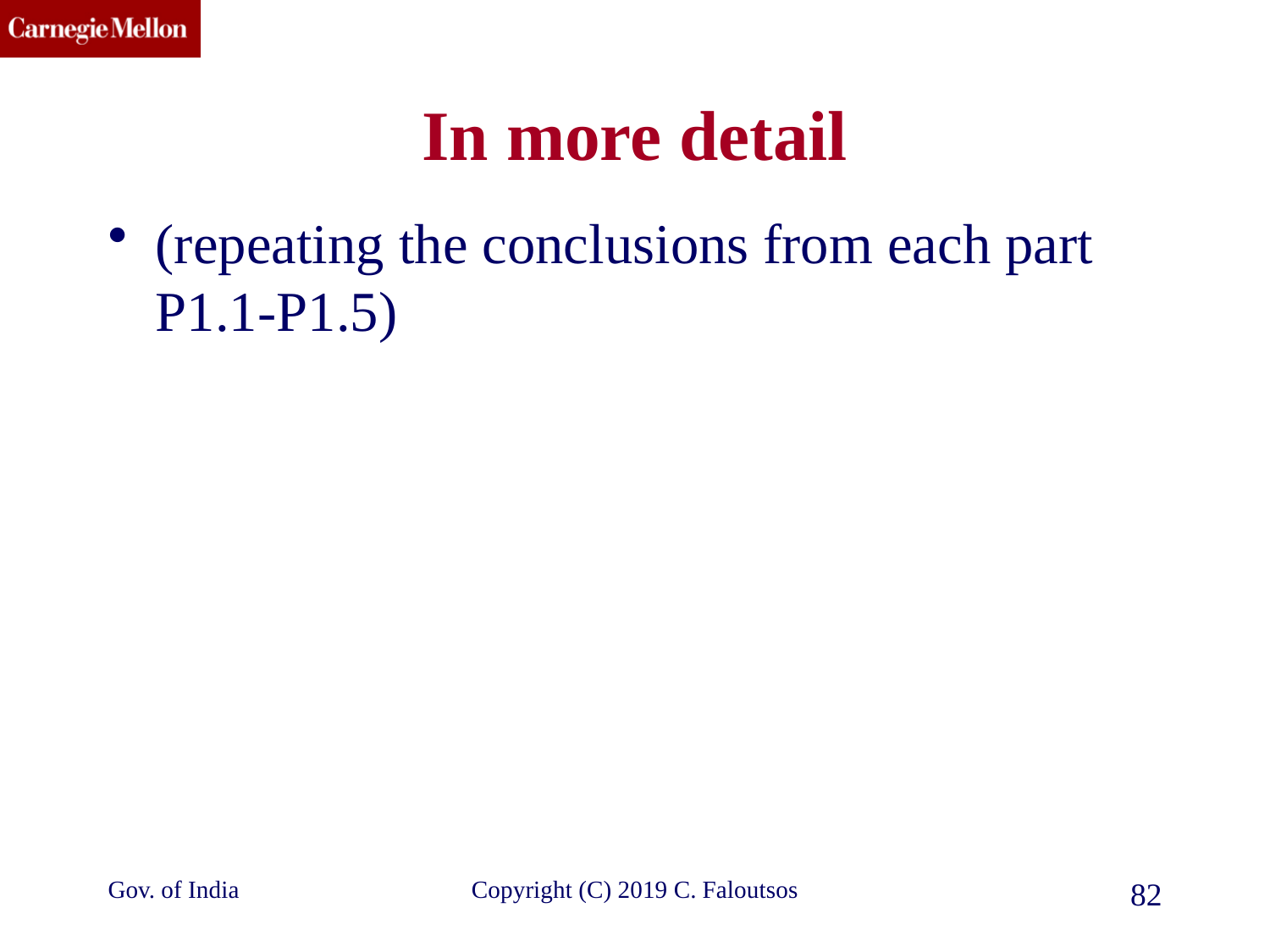

# In more detail
(repeating the conclusions from each part P1.1-P1.5)
Gov. of India
Copyright (C) 2019 C. Faloutsos
82